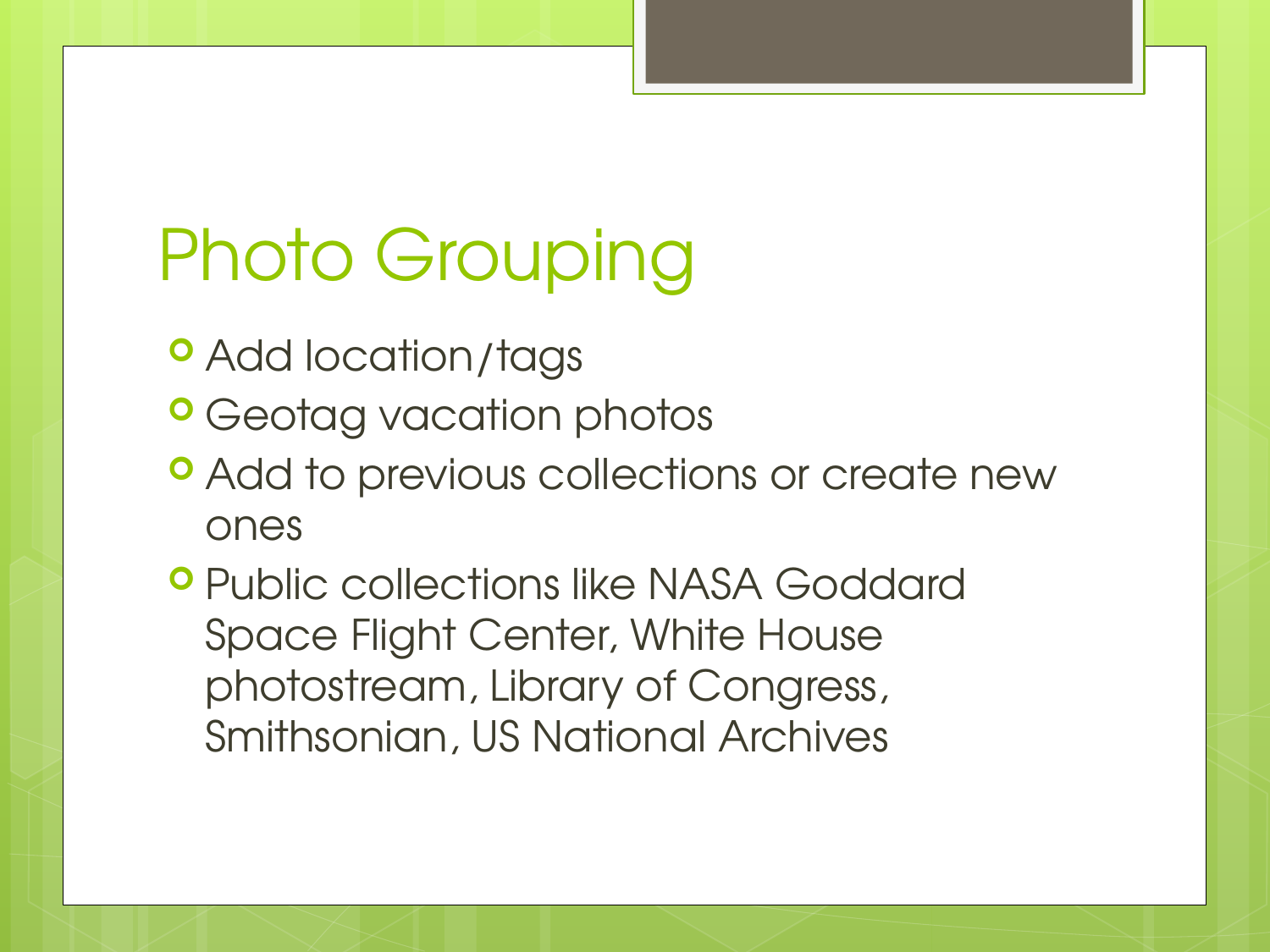

# Photo Grouping
Add location/tags
Geotag vacation photos
Add to previous collections or create new ones
Public collections like NASA Goddard Space Flight Center, White House photostream, Library of Congress, Smithsonian, US National Archives